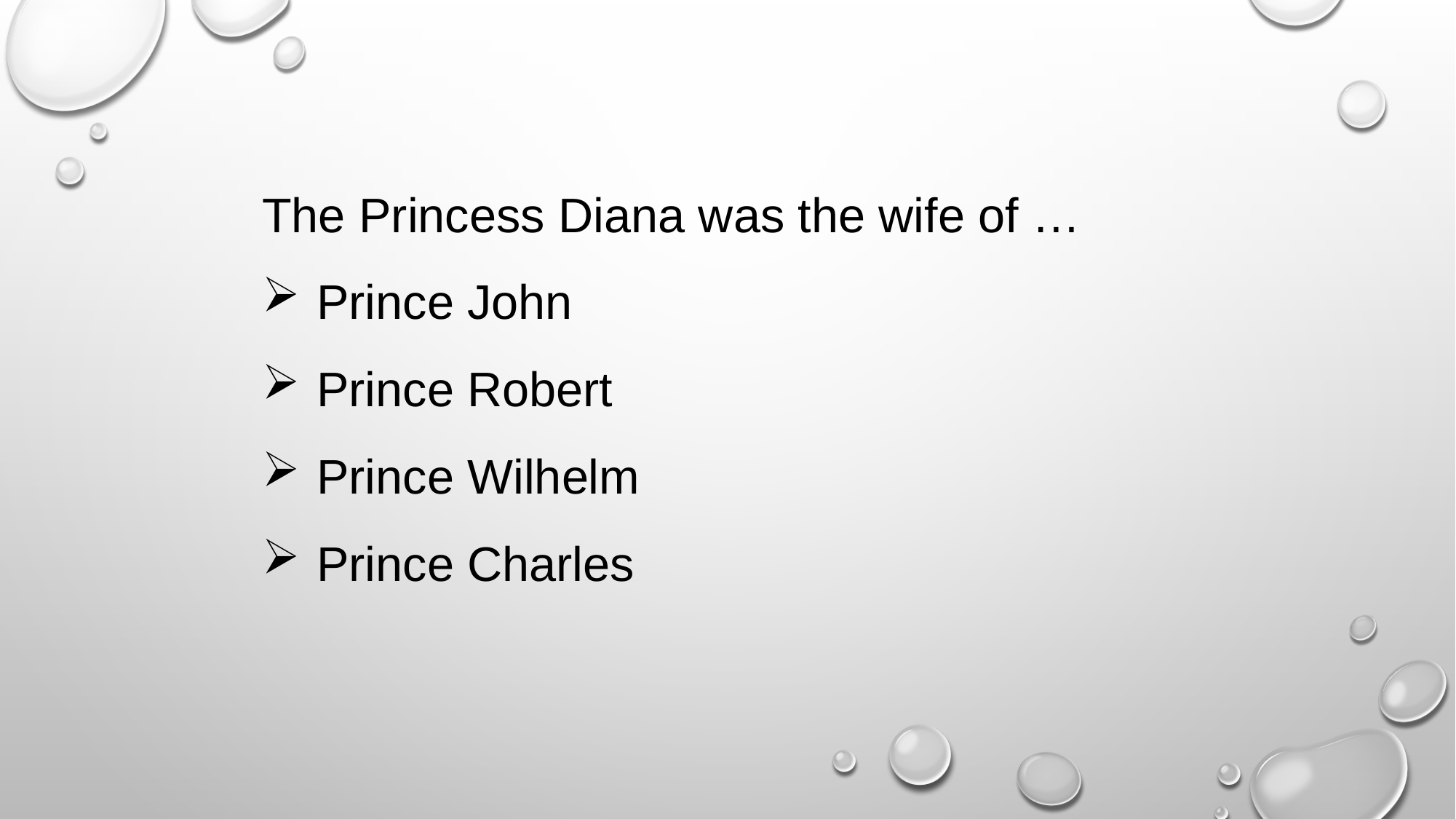

The Princess Diana was the wife of …
Prince John
Prince Robert
Prince Wilhelm
Prince Charles